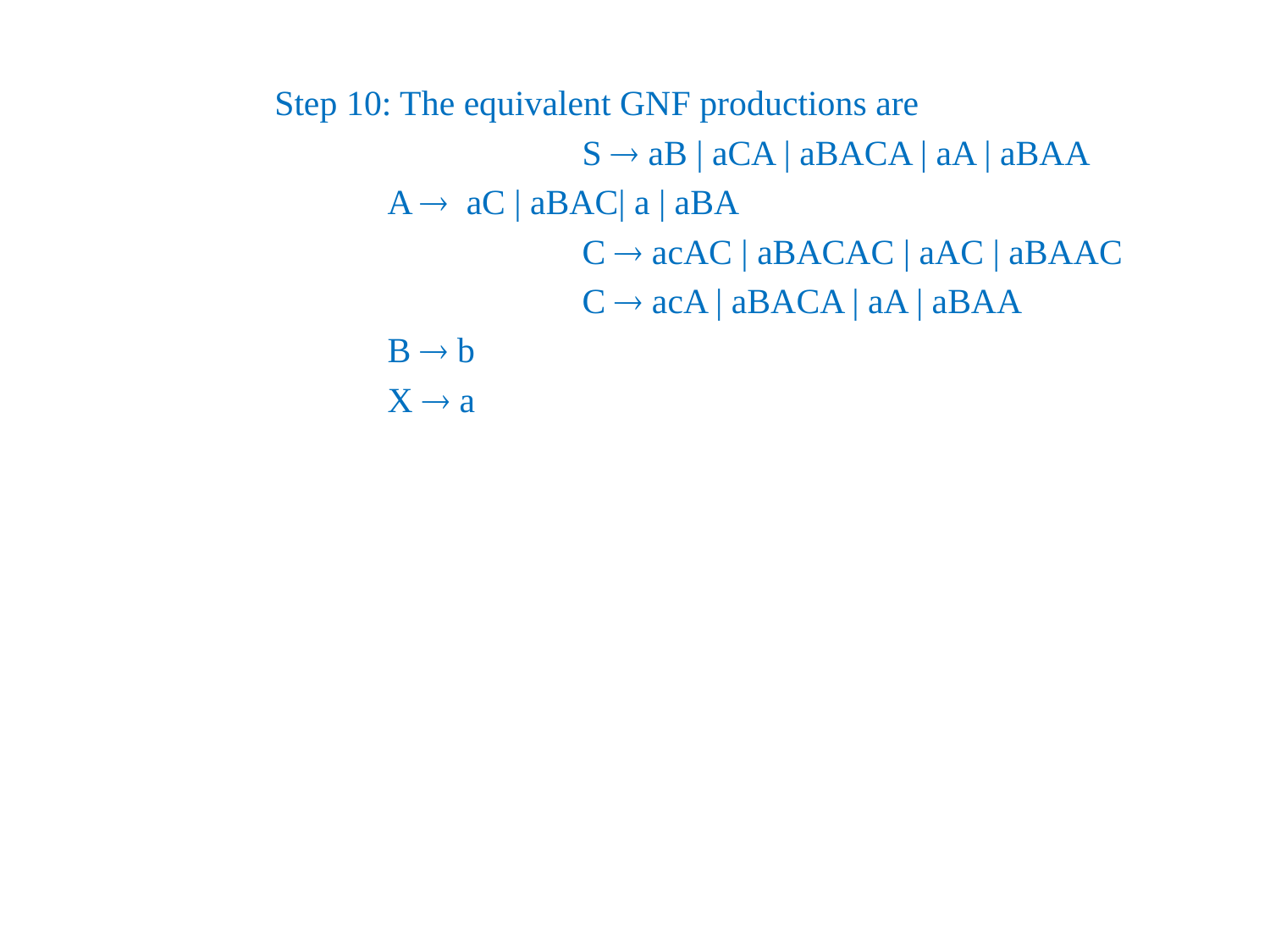

Step 10: The equivalent GNF productions are
				      S → aB | aCA | aBACA | aA | aBAA
                                   A →  aC | aBAC| a | aBA
				      C → acAC | aBACAC | aAC | aBAAC
				      C → acA | aBACA | aA | aBAA
                                   B → b
                                   X → a